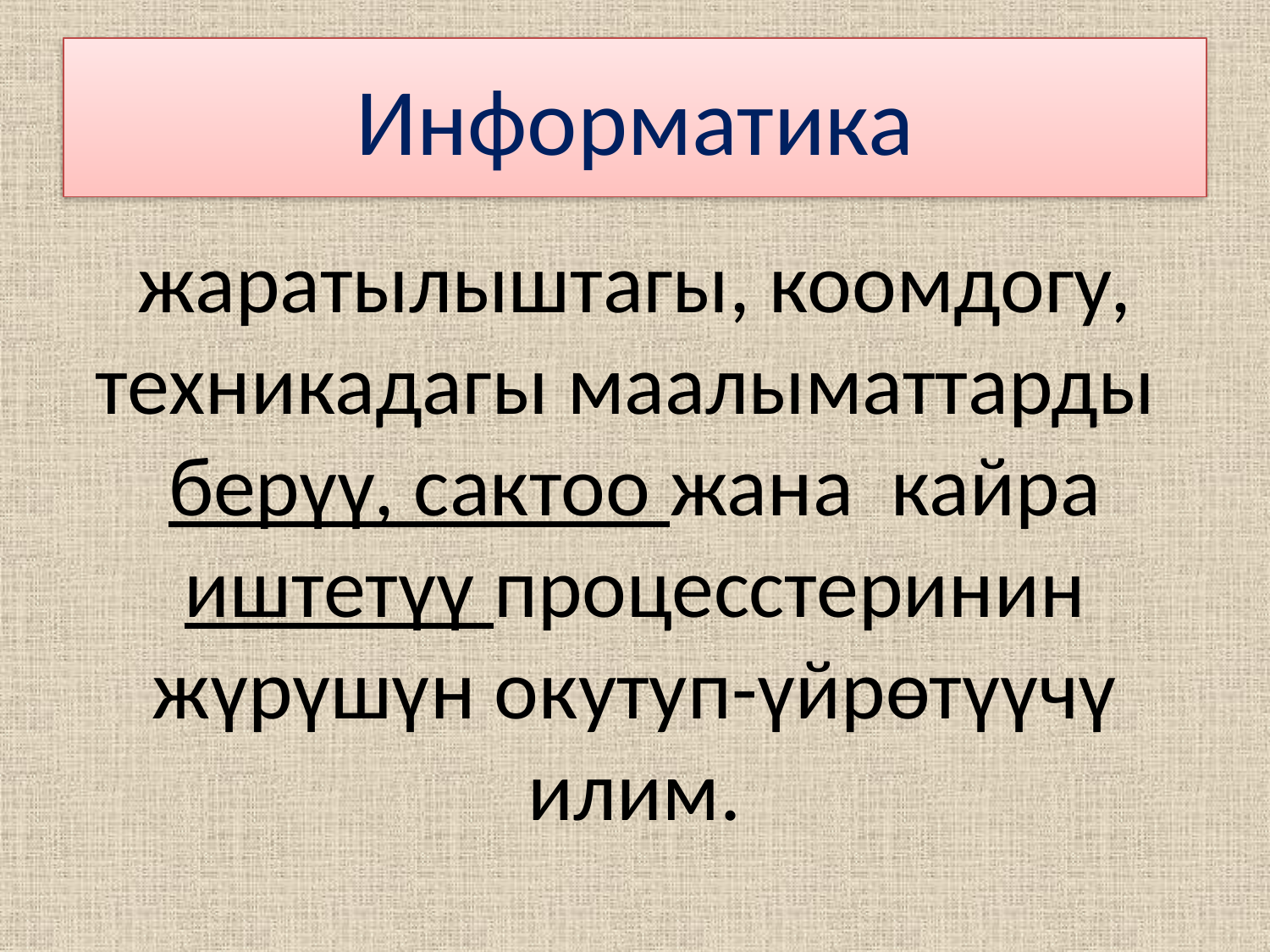

# Информатика
жаратылыштагы, коомдогу, техникадагы маалыматтарды  берүү, сактоо жана  кайра иштетүү процесстеринин жүрүшүн окутуп-үйрөтүүчү илим.